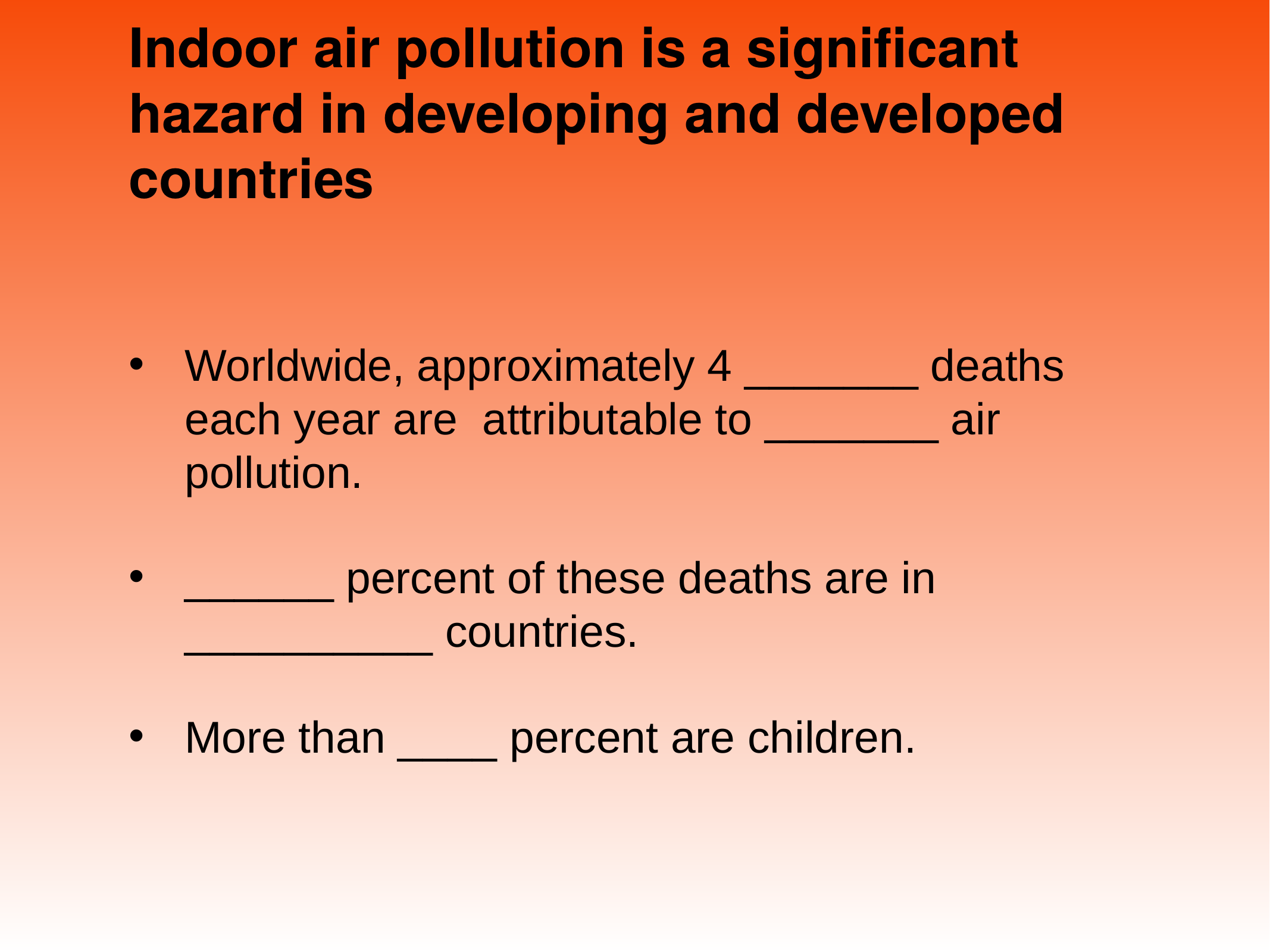

# Indoor air pollution is a significant hazard in developing and developed countries
Worldwide, approximately 4 _______ deaths each year are  attributable to _______ air pollution.
______ percent of these deaths are in __________ countries.
More than ____ percent are children.